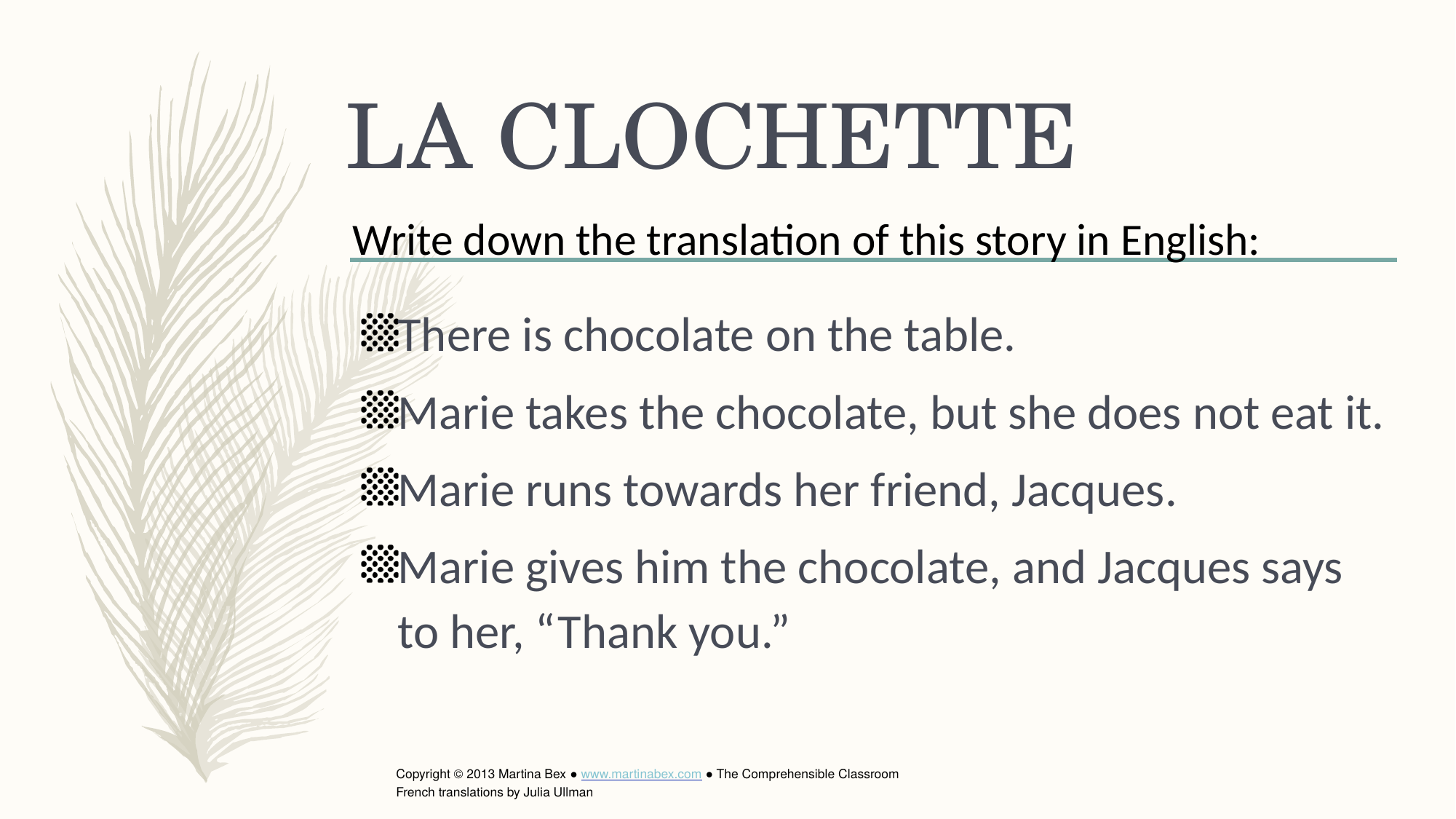

# la CLOCHETTE
Write down the translation of this story in English:
There is chocolate on the table.
Marie takes the chocolate, but she does not eat it.
Marie runs towards her friend, Jacques.
Marie gives him the chocolate, and Jacques says to her, “Thank you.”
Copyright © 2013 Martina Bex ● www.martinabex.com ● The Comprehensible Classroom
French translations by Julia Ullman